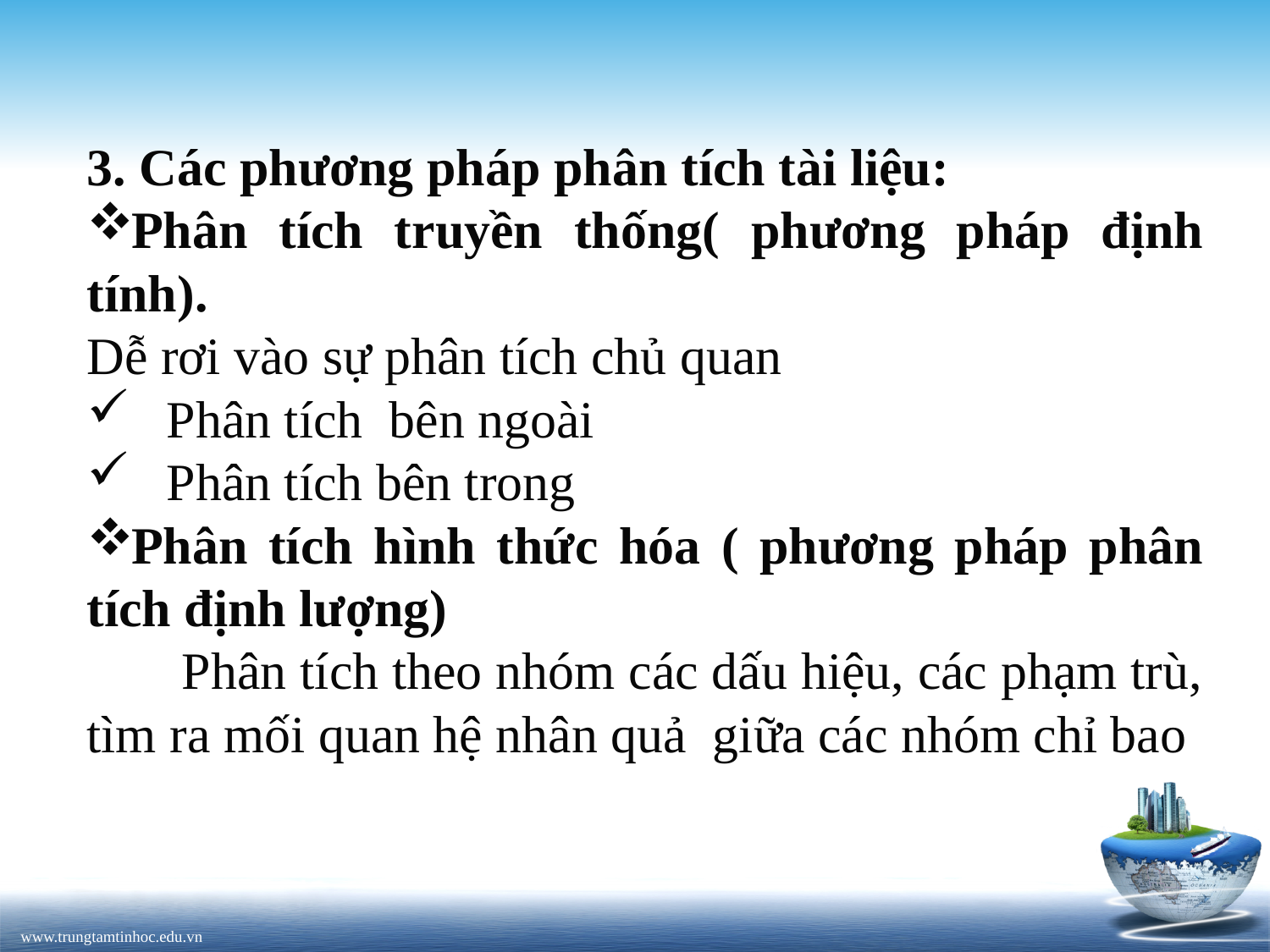

3. Các phương pháp phân tích tài liệu:
Phân tích truyền thống( phương pháp định tính).
Dễ rơi vào sự phân tích chủ quan
   Phân tích  bên ngoài
   Phân tích bên trong
Phân tích hình thức hóa ( phương pháp phân tích định lượng)
       Phân tích theo nhóm các dấu hiệu, các phạm trù, tìm ra mối quan hệ nhân quả  giữa các nhóm chỉ bao